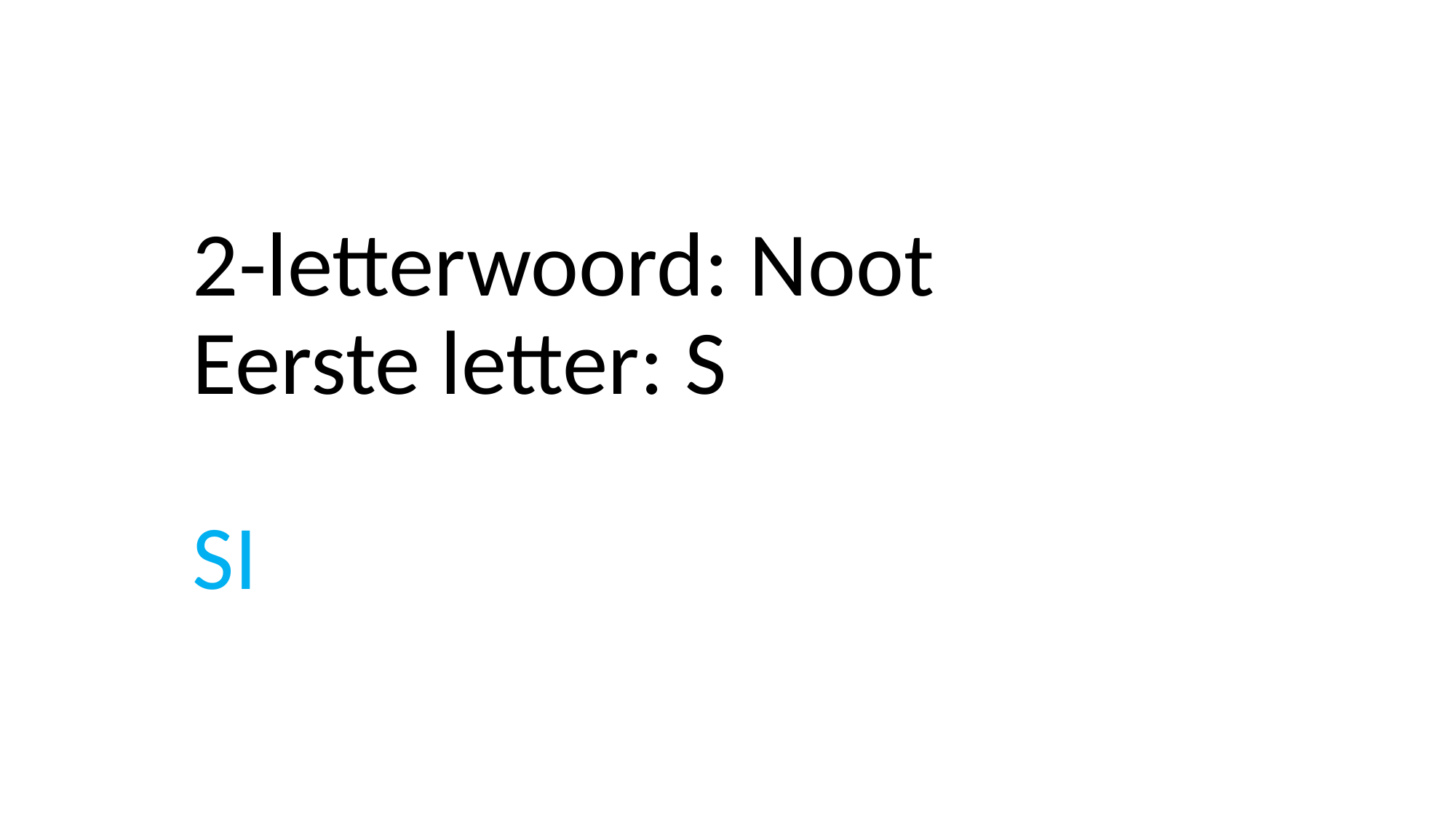

# 2-letterwoord: Noot Eerste letter: S
SI